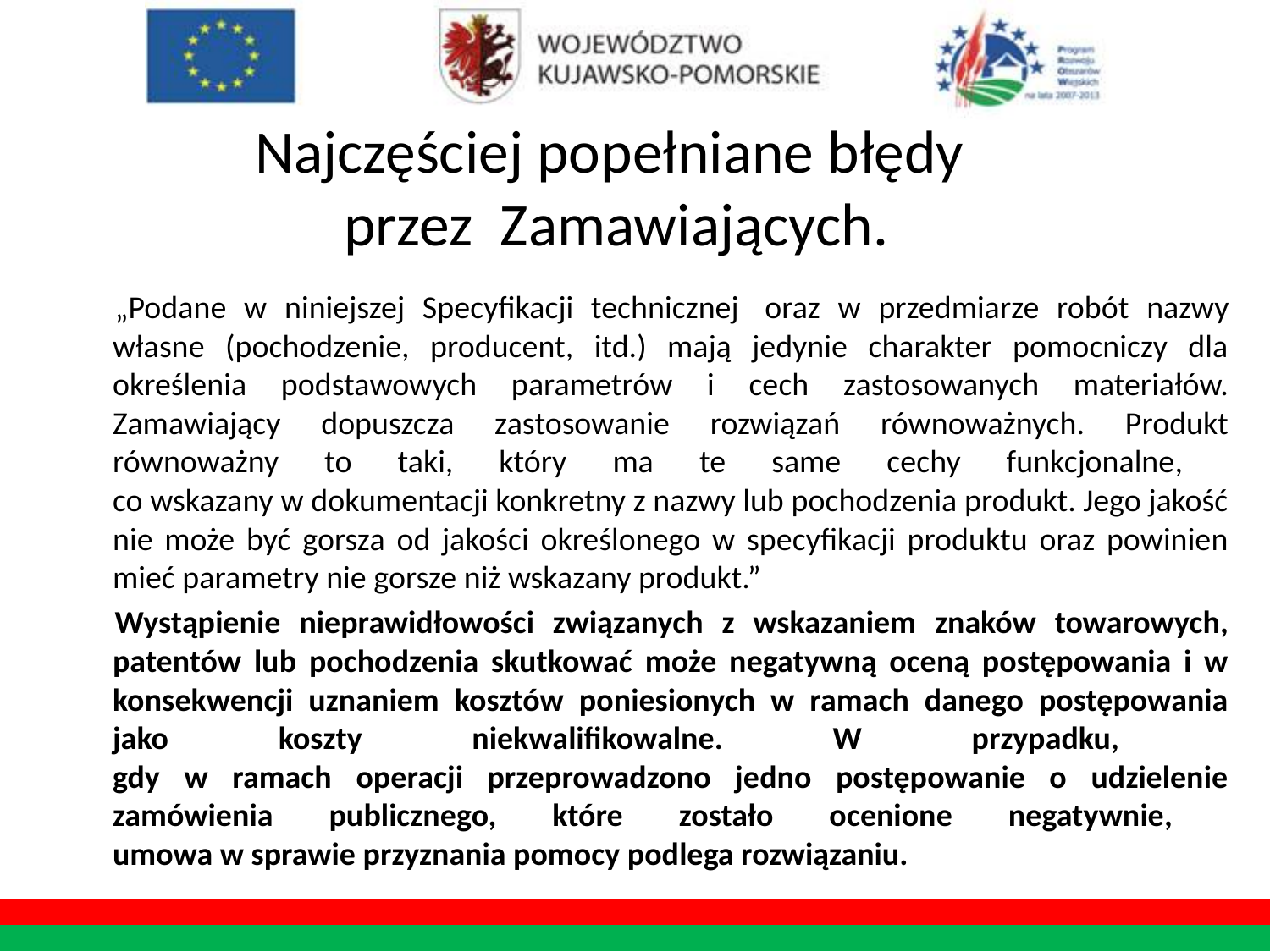

# Najczęściej popełniane błędy przez  Zamawiających.
„Podane w niniejszej Specyfikacji technicznej  oraz w przedmiarze robót nazwy własne (pochodzenie, producent, itd.) mają jedynie charakter pomocniczy dla określenia podstawowych parametrów i cech zastosowanych materiałów. Zamawiający dopuszcza zastosowanie rozwiązań równoważnych. Produkt równoważny to taki, który ma te same cechy funkcjonalne,
co wskazany w dokumentacji konkretny z nazwy lub pochodzenia produkt. Jego jakość nie może być gorsza od jakości określonego w specyfikacji produktu oraz powinien mieć parametry nie gorsze niż wskazany produkt.”
Wystąpienie nieprawidłowości związanych z wskazaniem znaków towarowych, patentów lub pochodzenia skutkować może negatywną oceną postępowania i w konsekwencji uznaniem kosztów poniesionych w ramach danego postępowania jako koszty niekwalifikowalne. W przypadku,
gdy w ramach operacji przeprowadzono jedno postępowanie o udzielenie zamówienia publicznego, które zostało ocenione negatywnie,
umowa w sprawie przyznania pomocy podlega rozwiązaniu.